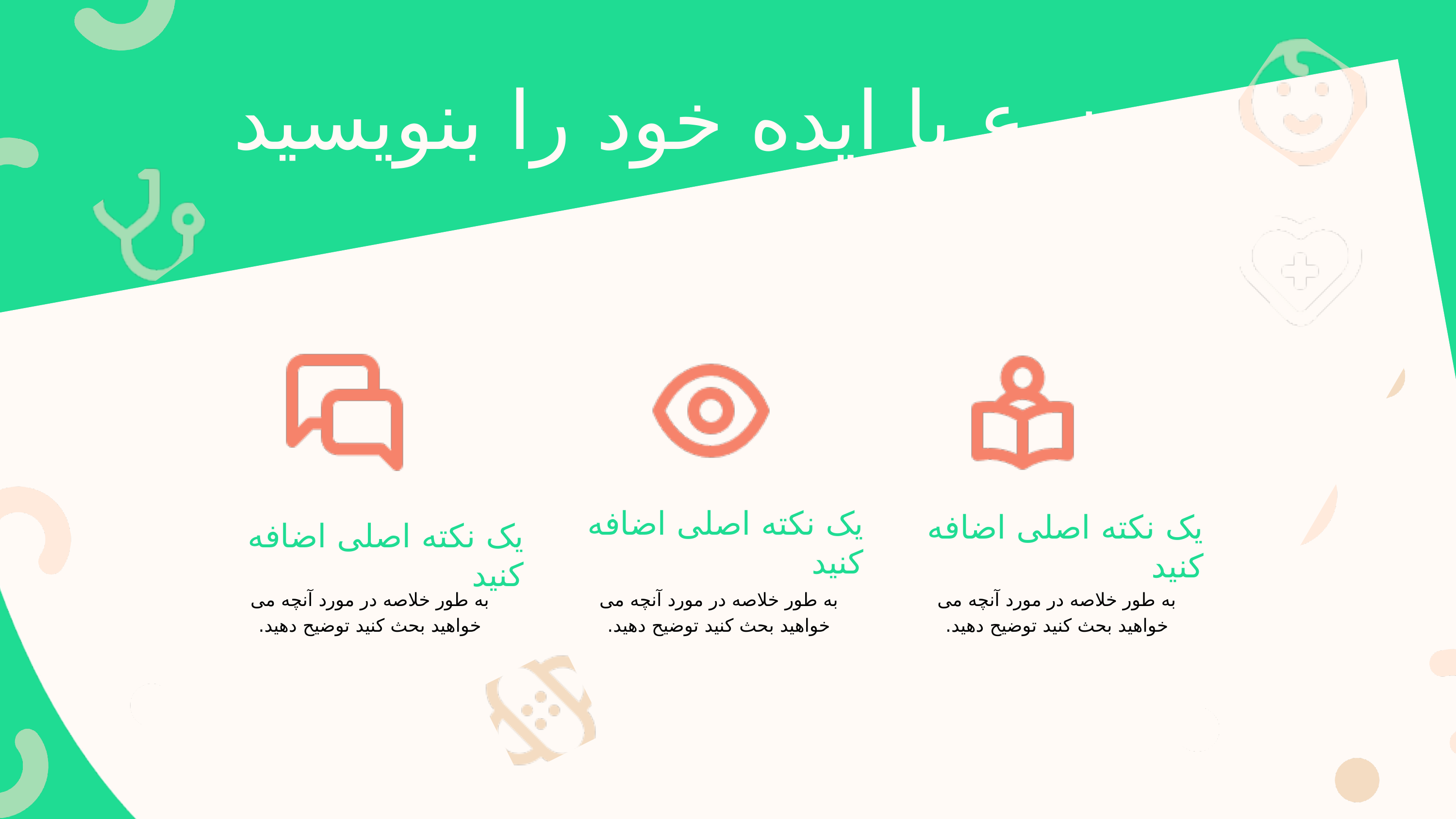

موضوع یا ایده خود را بنویسید

یک نکته اصلی اضافه کنید
یک نکته اصلی اضافه کنید
یک نکته اصلی اضافه کنید
به طور خلاصه در مورد آنچه می خواهید بحث کنید توضیح دهید.
به طور خلاصه در مورد آنچه می خواهید بحث کنید توضیح دهید.
به طور خلاصه در مورد آنچه می خواهید بحث کنید توضیح دهید.